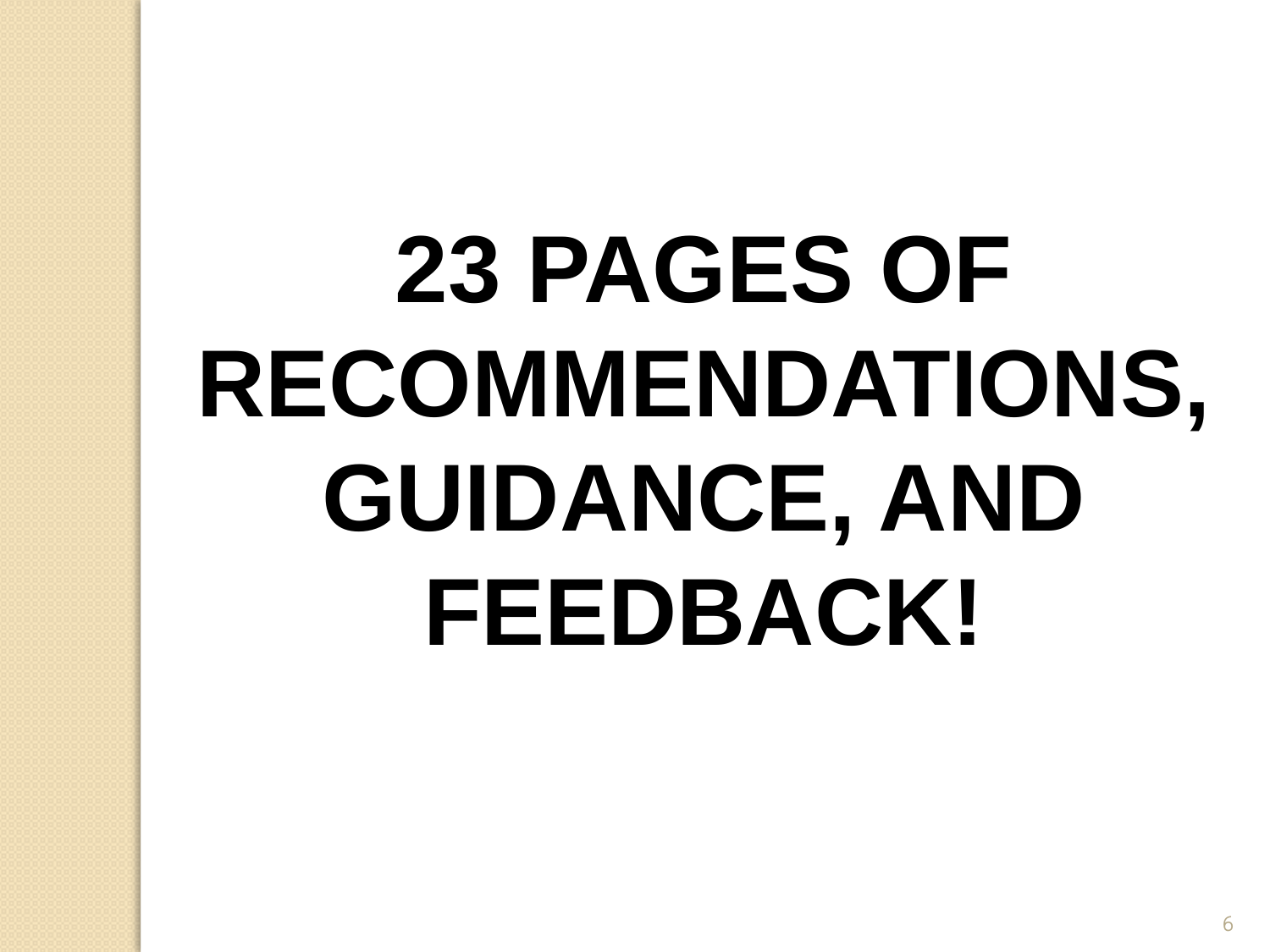

23 PAGES OF RECOMMENDATIONS, GUIDANCE, AND FEEDBACK!
6